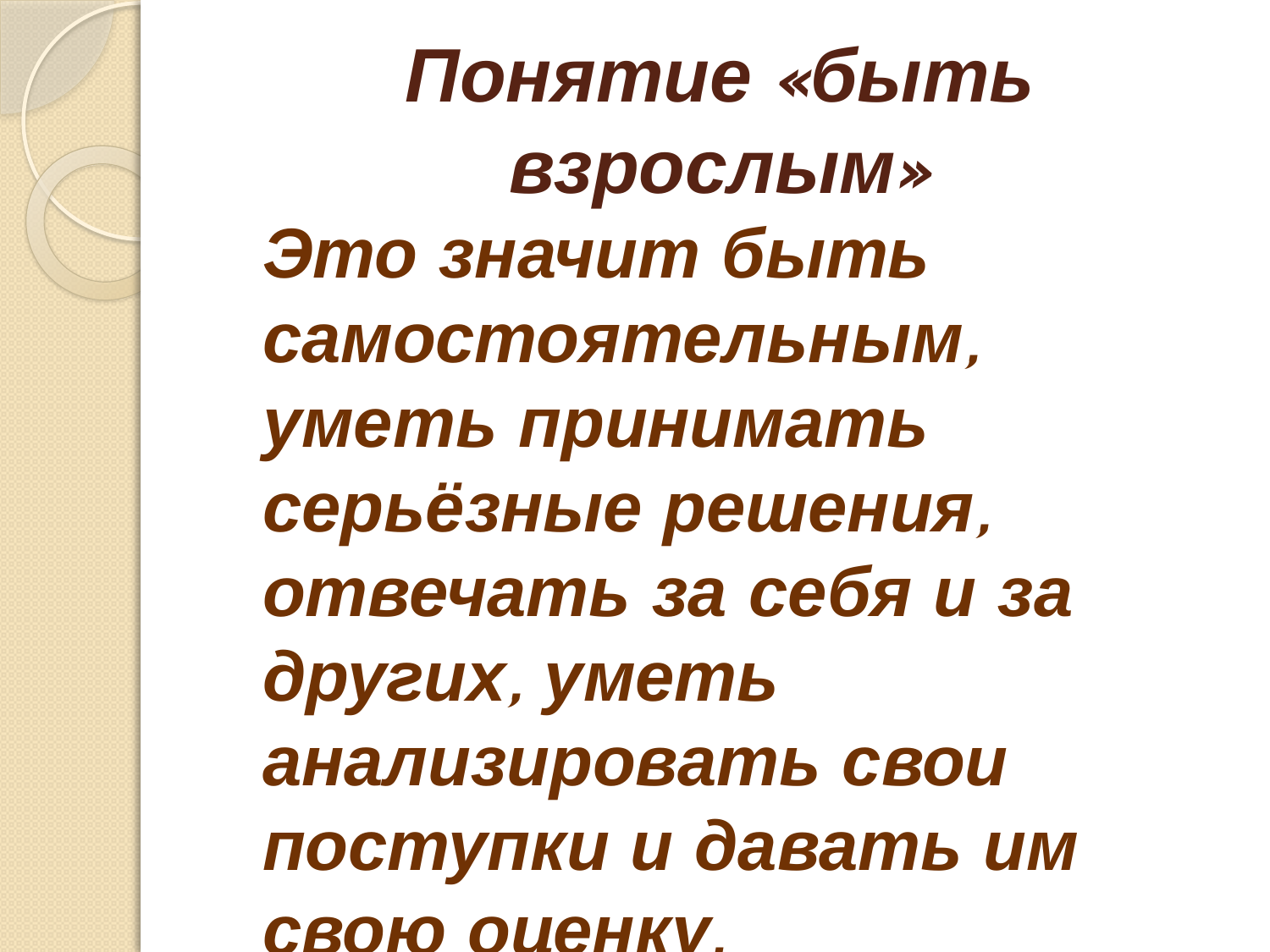

# Понятие «быть взрослым»
	Это значит быть самостоятельным, уметь принимать серьёзные решения, отвечать за себя и за других, уметь анализировать свои поступки и давать им свою оценку.